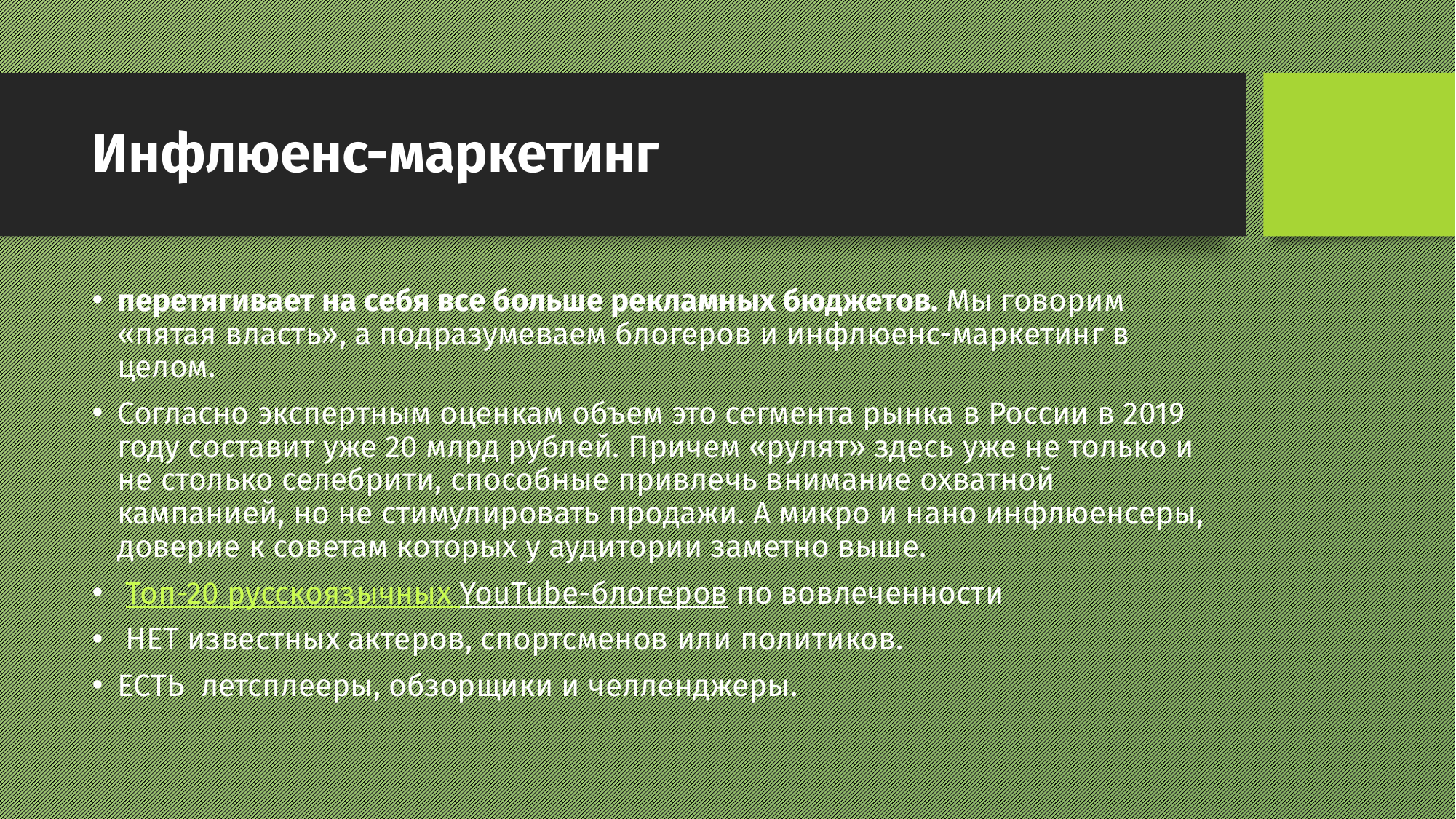

# Инфлюенс-маркетинг
перетягивает на себя все больше рекламных бюджетов. Мы говорим «пятая власть», а подразумеваем блогеров и инфлюенс-маркетинг в целом.
Согласно экспертным оценкам объем это сегмента рынка в России в 2019 году составит уже 20 млрд рублей. Причем «рулят» здесь уже не только и не столько селебрити, способные привлечь внимание охватной кампанией, но не стимулировать продажи. А микро и нано инфлюенсеры, доверие к советам которых у аудитории заметно выше.
 Топ-20 русскоязычных YouTube-блогеров по вовлеченности
 НЕТ известных актеров, спортсменов или политиков.
ЕСТЬ  летсплееры, обзорщики и челленджеры.